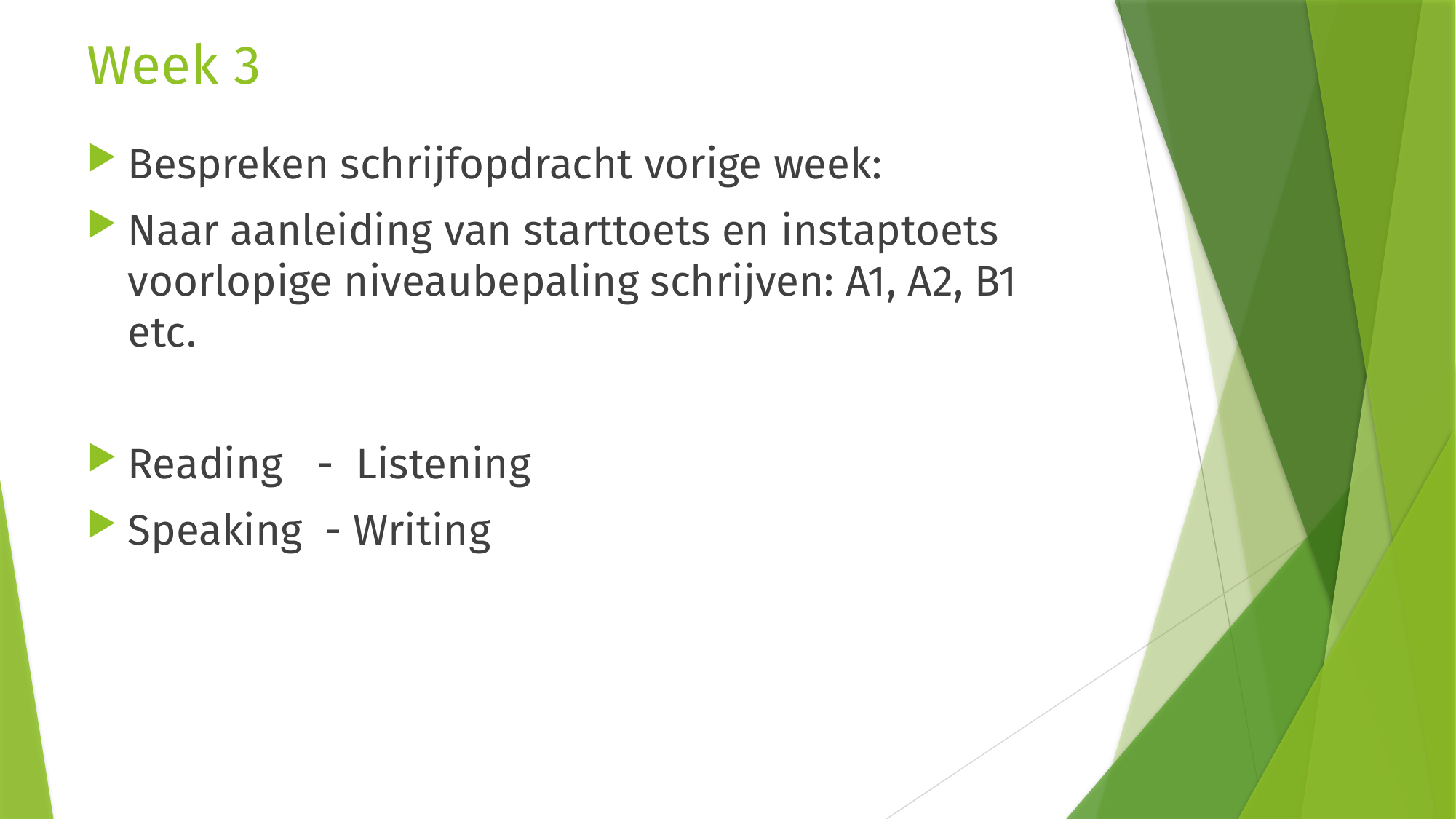

# Week 3
Bespreken schrijfopdracht vorige week:
Naar aanleiding van starttoets en instaptoets voorlopige niveaubepaling schrijven: A1, A2, B1 etc.

Reading   -  Listening
Speaking  - Writing